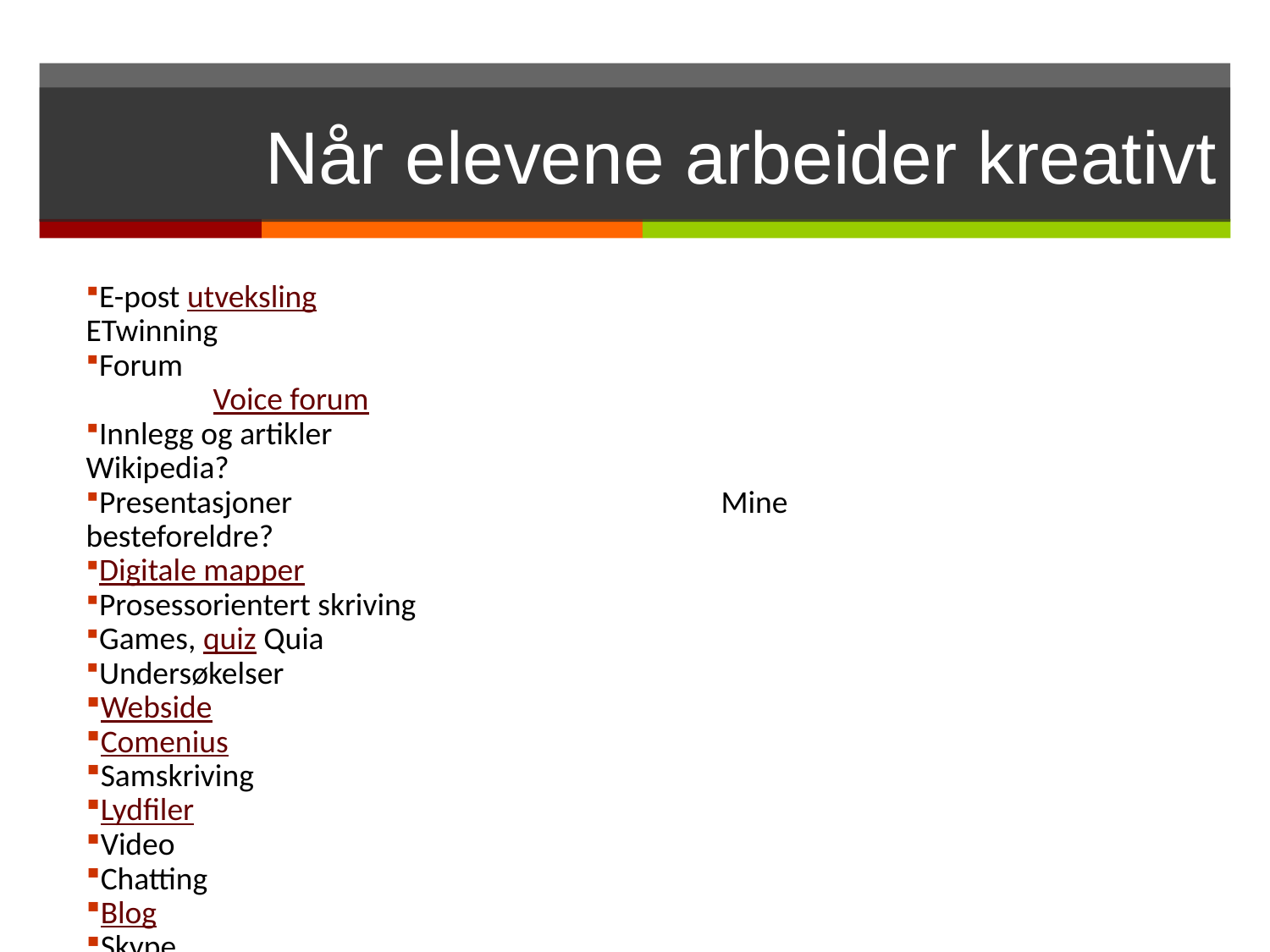

# Når elevene arbeider kreativt
E-post utveksling   				ETwinning
Forum						Voice forum
Innlegg og artikler 				Wikipedia?
Presentasjoner				Mine besteforeldre?
Digitale mapper
Prosessorientert skriving
Games, quiz Quia
Undersøkelser
Webside
Comenius
Samskriving
Lydfiler
Video
Chatting
Blog
Skype
Hypertekst